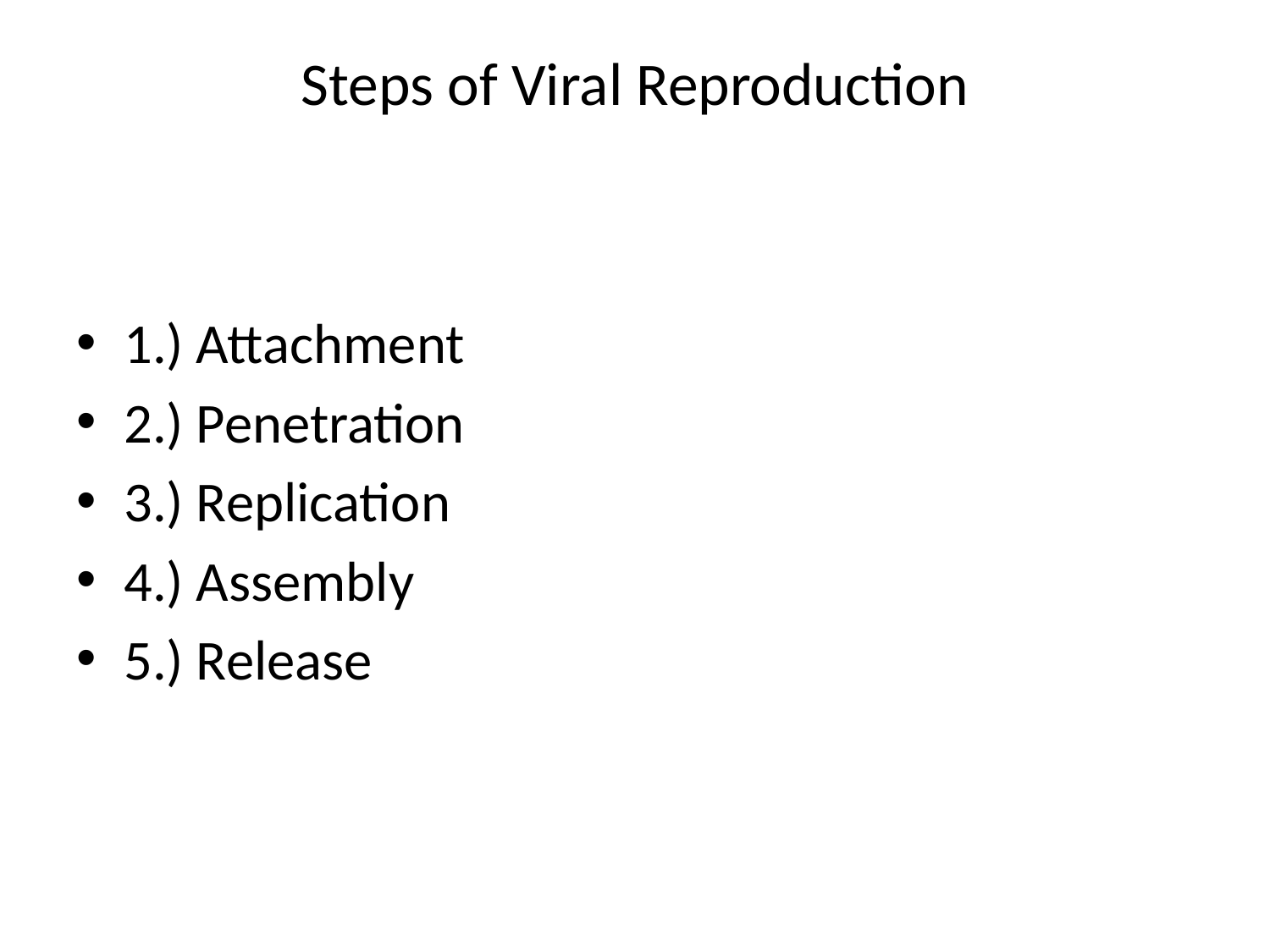

# Steps of Viral Reproduction

1.) Attachment
2.) Penetration
3.) Replication
4.) Assembly
5.) Release